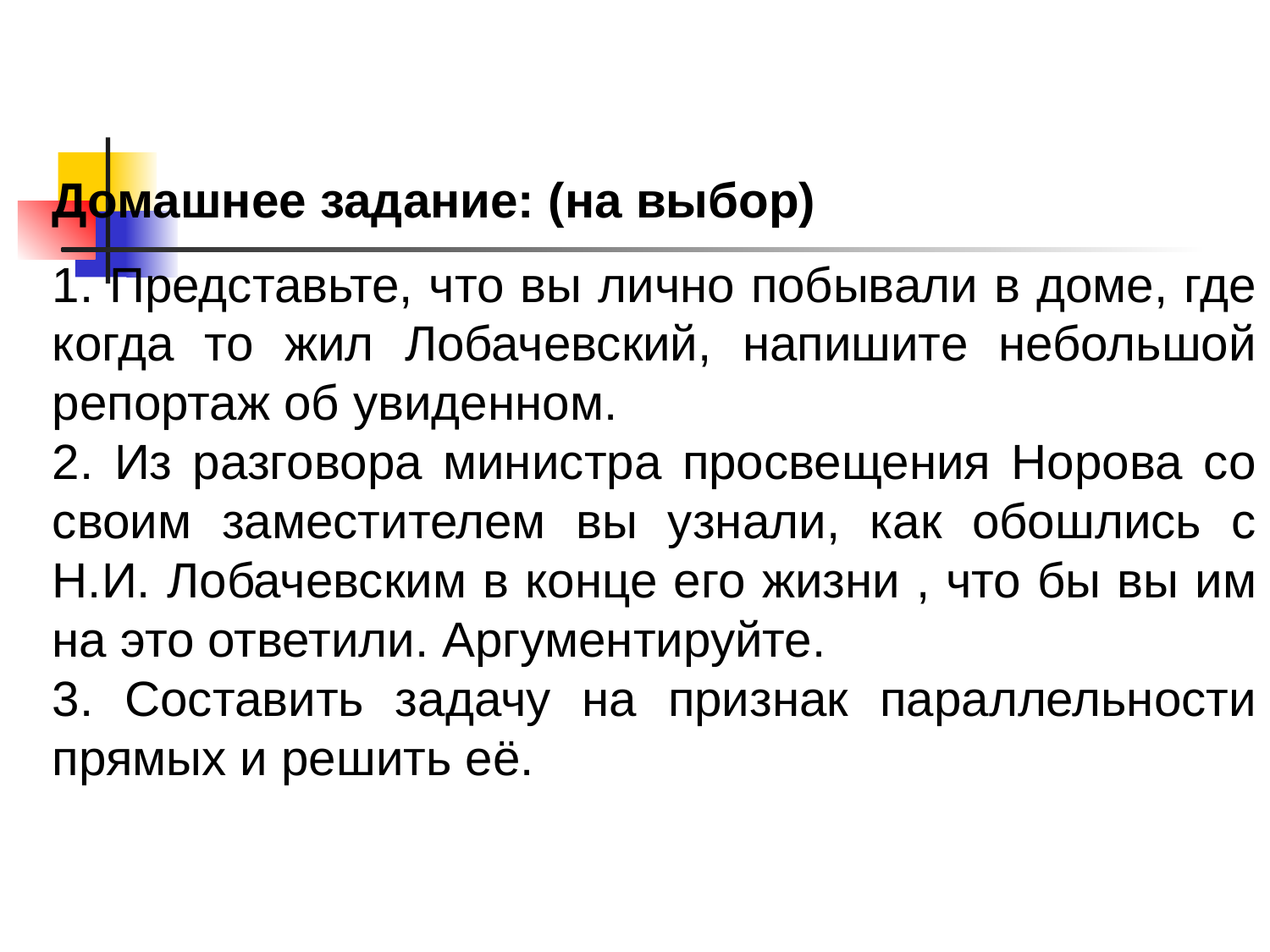

Домашнее задание: (на выбор)

1. Представьте, что вы лично побывали в доме, где когда то жил Лобачевский, напишите небольшой репортаж об увиденном.
2. Из разговора министра просвещения Норова со своим заместителем вы узнали, как обошлись с Н.И. Лобачевским в конце его жизни , что бы вы им на это ответили. Аргументируйте.
3. Составить задачу на признак параллельности прямых и решить её.